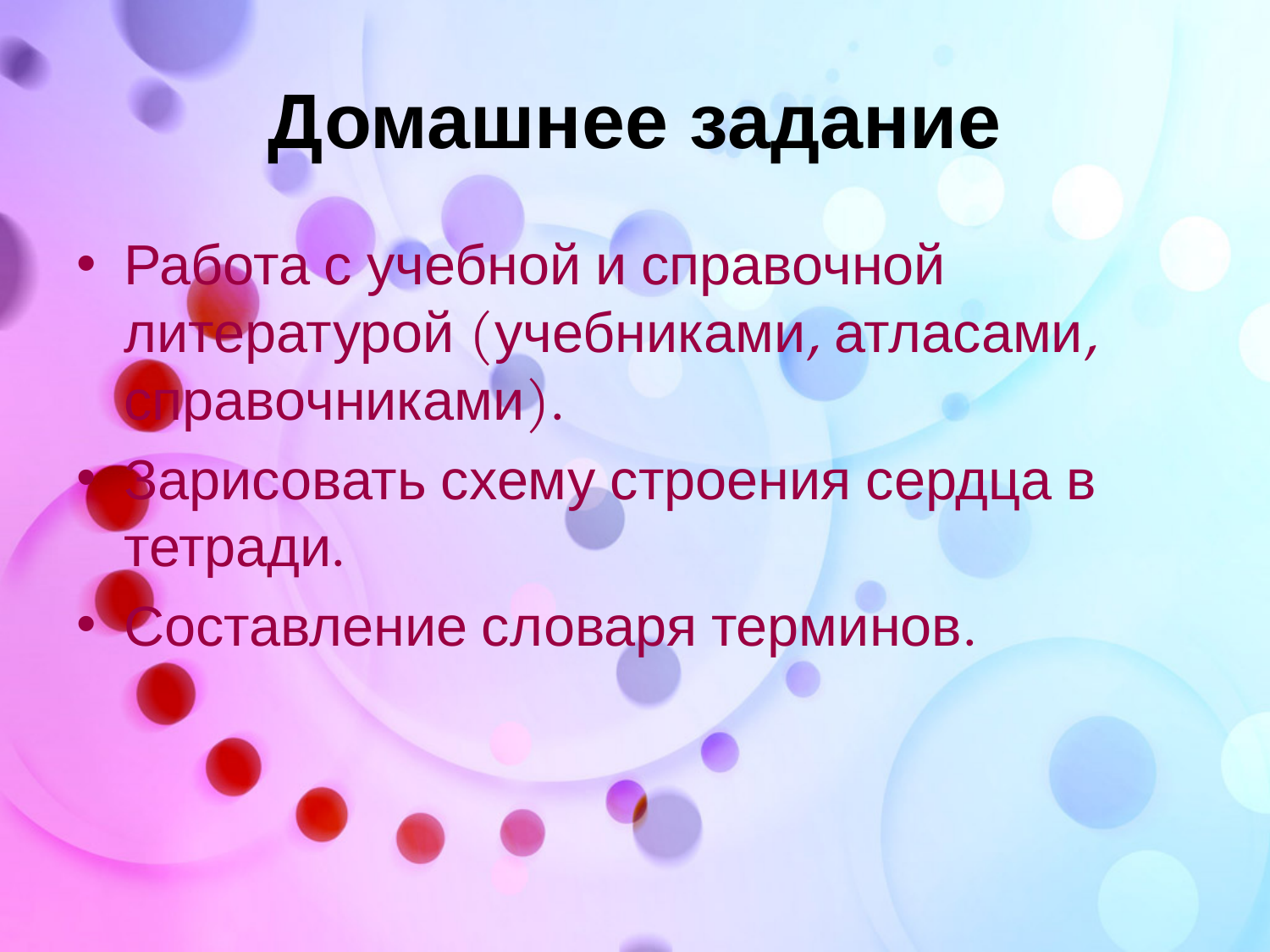

# Домашнее задание
Работа с учебной и справочной литературой (учебниками, атласами, справочниками).
Зарисовать схему строения сердца в тетради.
Составление словаря терминов.